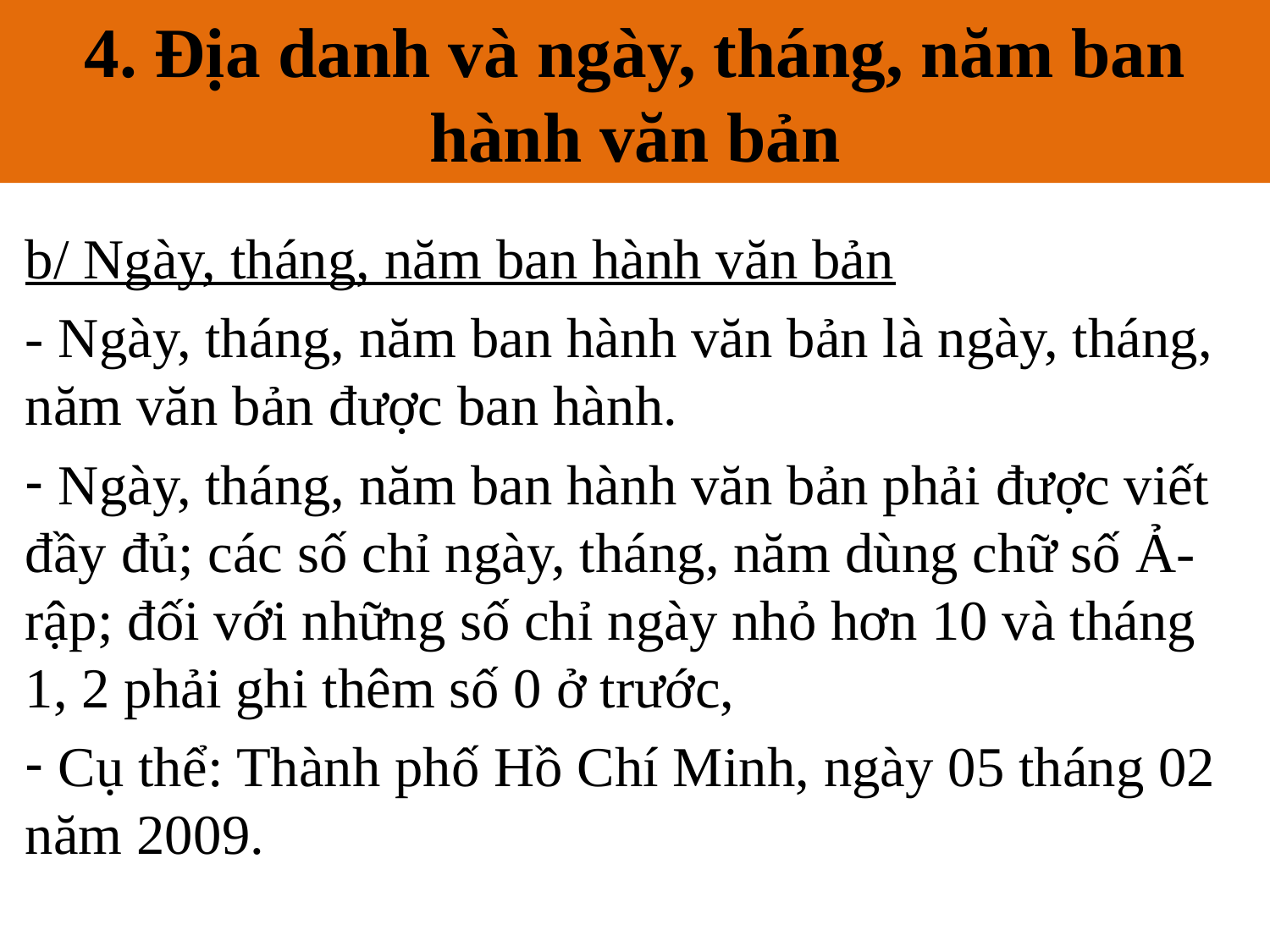

4. Địa danh và ngày, tháng, năm ban hành văn bản
# 4. Địa danh và ngày, tháng, năm ban hành văn bản
b/ Ngày, tháng, năm ban hành văn bản
- Ngày, tháng, năm ban hành văn bản là ngày, tháng, năm văn bản được ban hành.
 Ngày, tháng, năm ban hành văn bản phải được viết đầy đủ; các số chỉ ngày, tháng, năm dùng chữ số Ả-rập; đối với những số chỉ ngày nhỏ hơn 10 và tháng 1, 2 phải ghi thêm số 0 ở trước,
 Cụ thể: Thành phố Hồ Chí Minh, ngày 05 tháng 02 năm 2009.